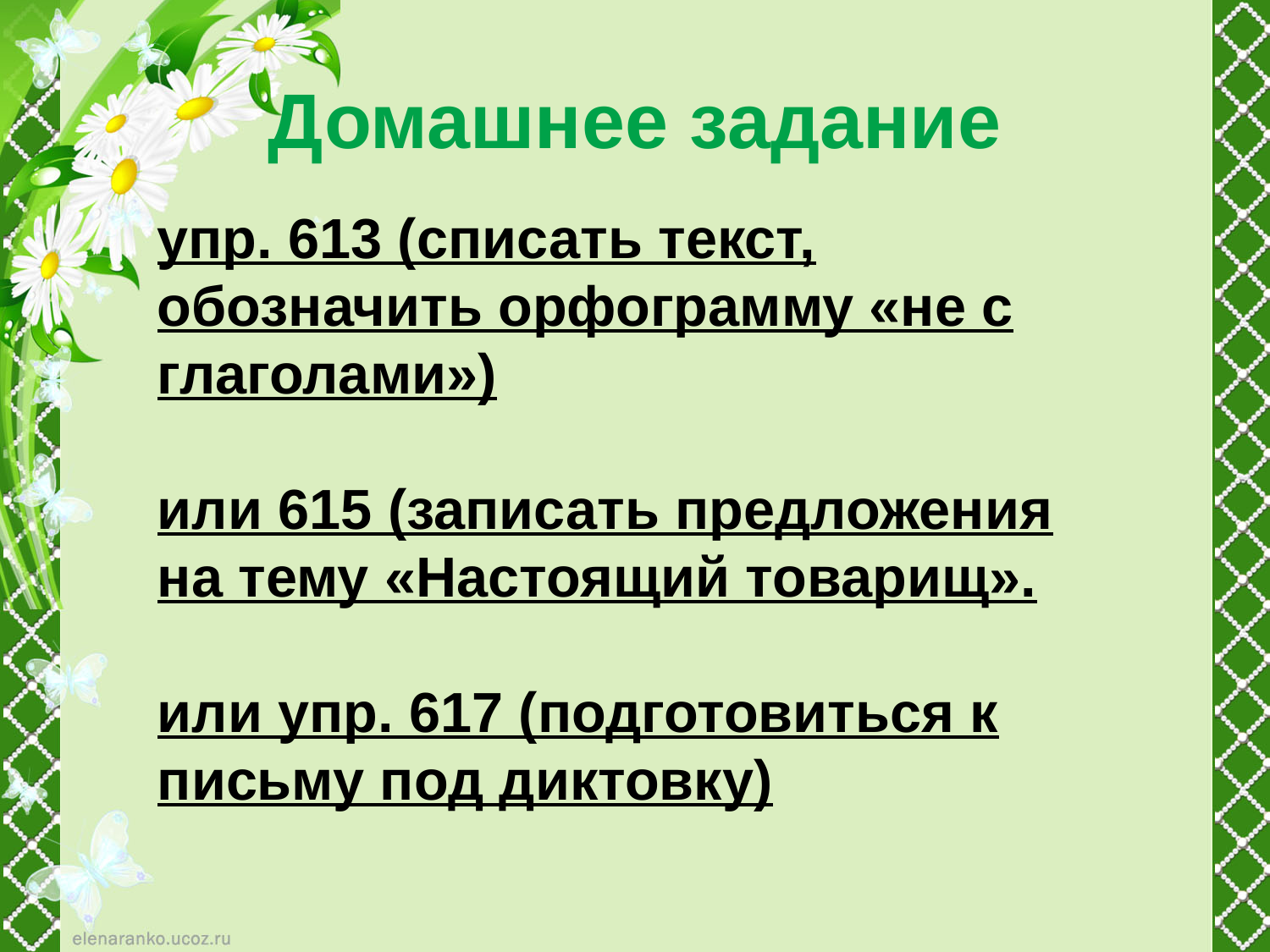

# Домашнее задание
упр. 613 (списать текст, обозначить орфограмму «не с глаголами»)

или 615 (записать предложения на тему «Настоящий товарищ».

или упр. 617 (подготовиться к письму под диктовку)